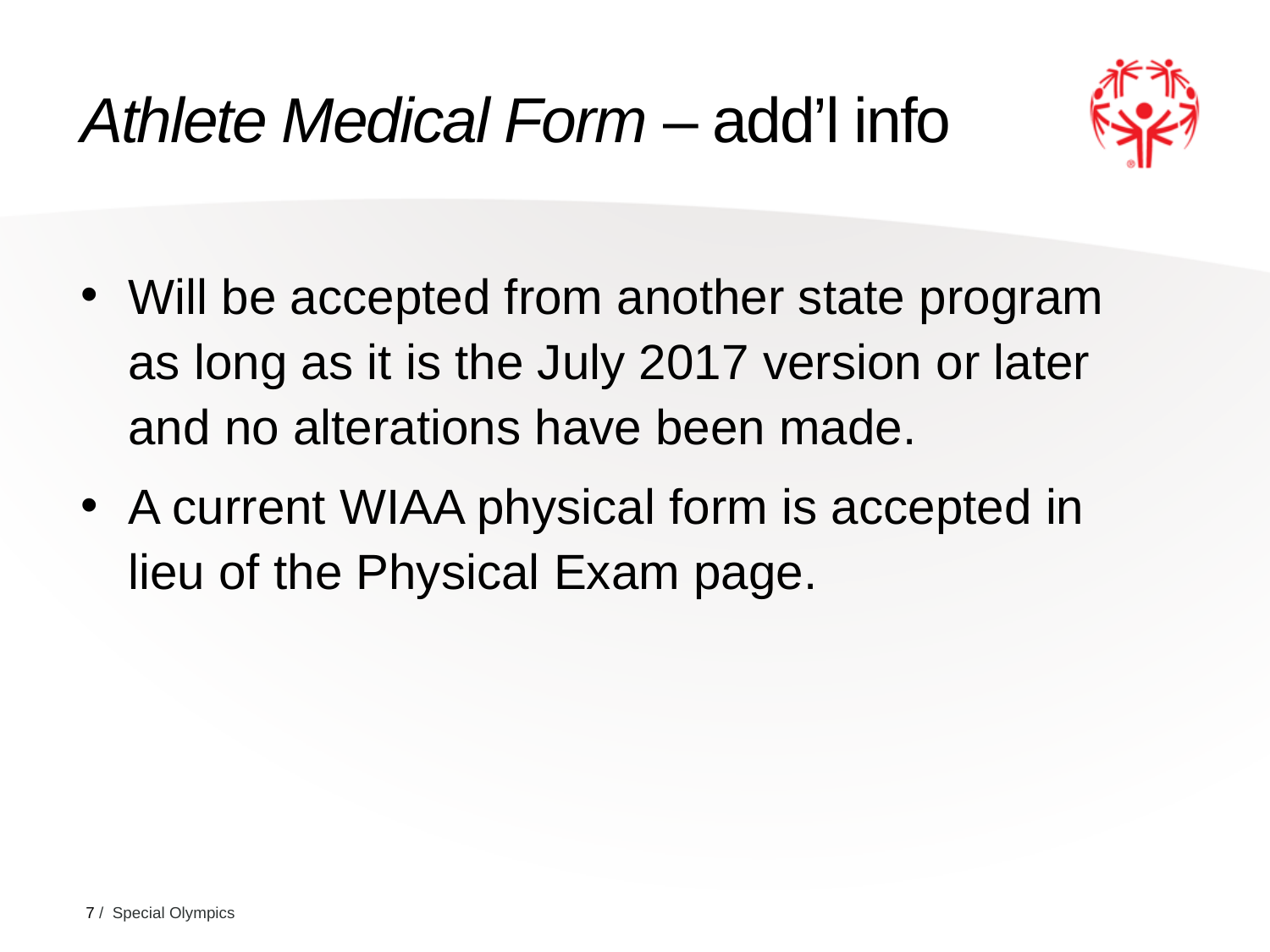

# Athlete Medical Form – add’l info
Will be accepted from another state program as long as it is the July 2017 version or later and no alterations have been made.
A current WIAA physical form is accepted in lieu of the Physical Exam page.

7 /  Special Olympics